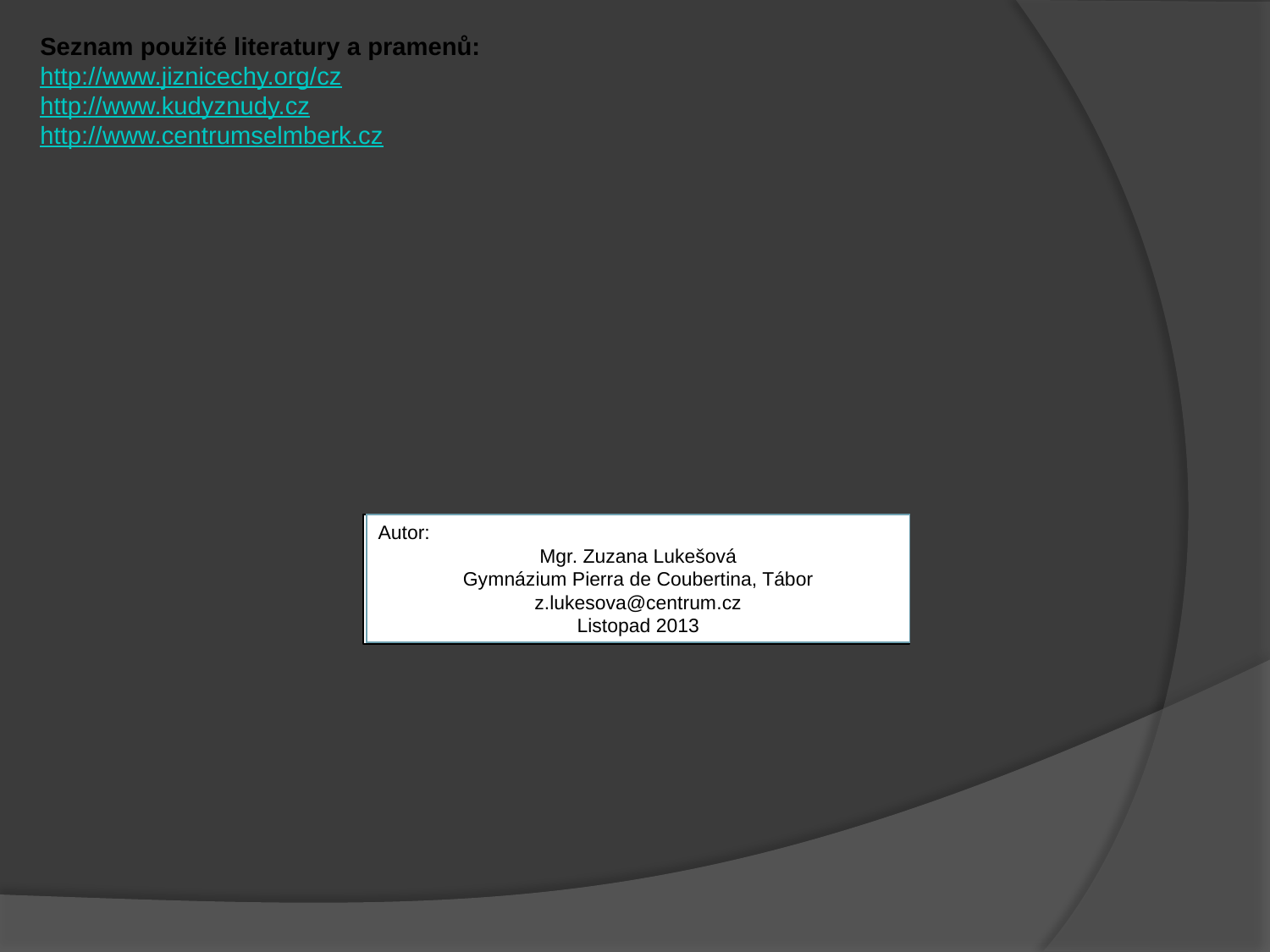

Seznam použité literatury a pramenů:
http://www.jiznicechy.org/cz
http://www.kudyznudy.cz
http://www.centrumselmberk.cz

Autor:
Mgr. Zuzana Lukešová
Gymnázium Pierra de Coubertina, Tábor
z.lukesova@centrum.cz
Listopad 2013